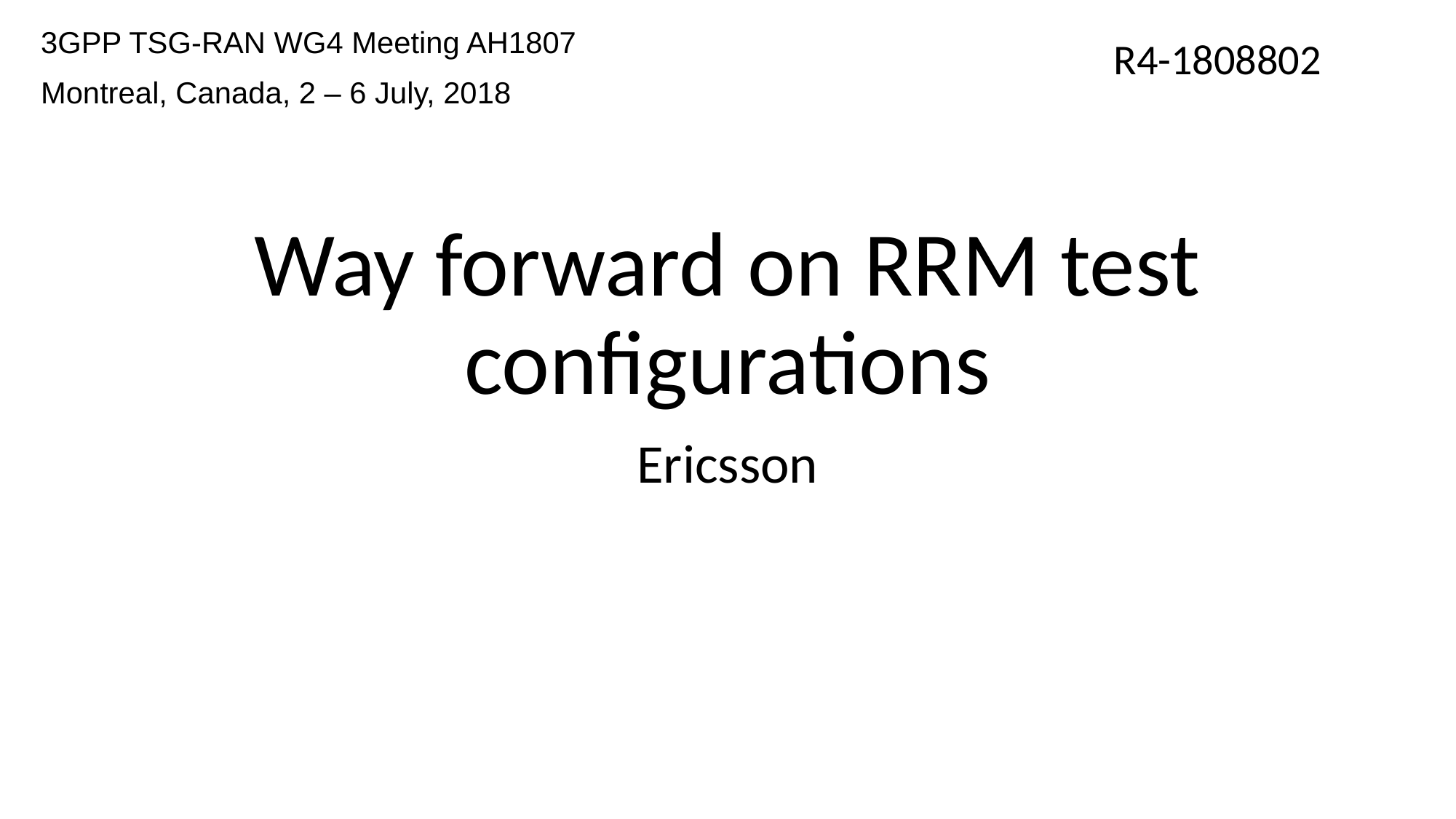

3GPP TSG-RAN WG4 Meeting AH1807
Montreal, Canada, 2 – 6 July, 2018
R4-1808802
# Way forward on RRM test configurations
Ericsson